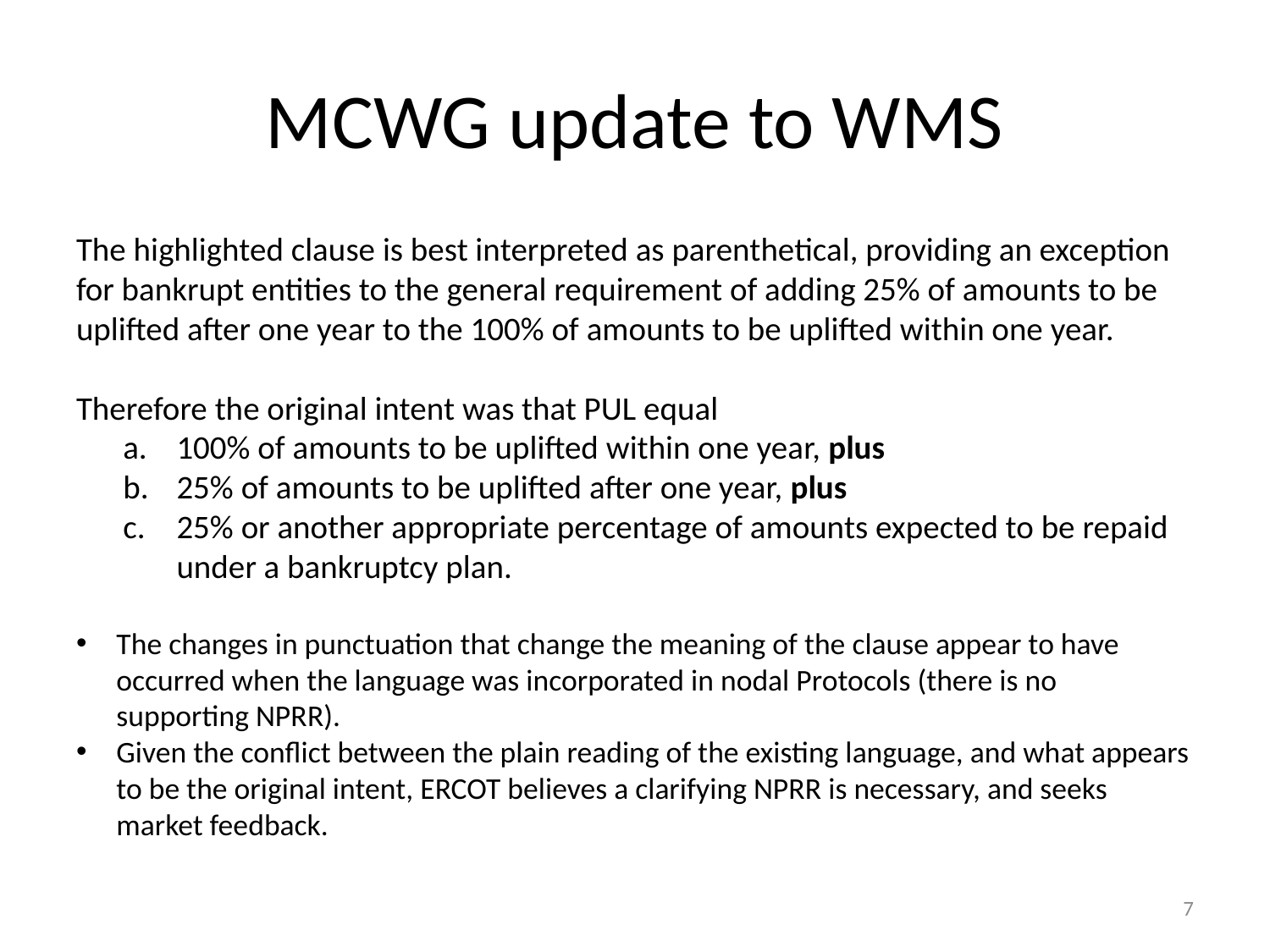

# MCWG update to WMS
The highlighted clause is best interpreted as parenthetical, providing an exception for bankrupt entities to the general requirement of adding 25% of amounts to be uplifted after one year to the 100% of amounts to be uplifted within one year.

Therefore the original intent was that PUL equal
100% of amounts to be uplifted within one year, plus
25% of amounts to be uplifted after one year, plus
25% or another appropriate percentage of amounts expected to be repaid under a bankruptcy plan.

The changes in punctuation that change the meaning of the clause appear to have occurred when the language was incorporated in nodal Protocols (there is no supporting NPRR).
Given the conflict between the plain reading of the existing language, and what appears to be the original intent, ERCOT believes a clarifying NPRR is necessary, and seeks market feedback.

7